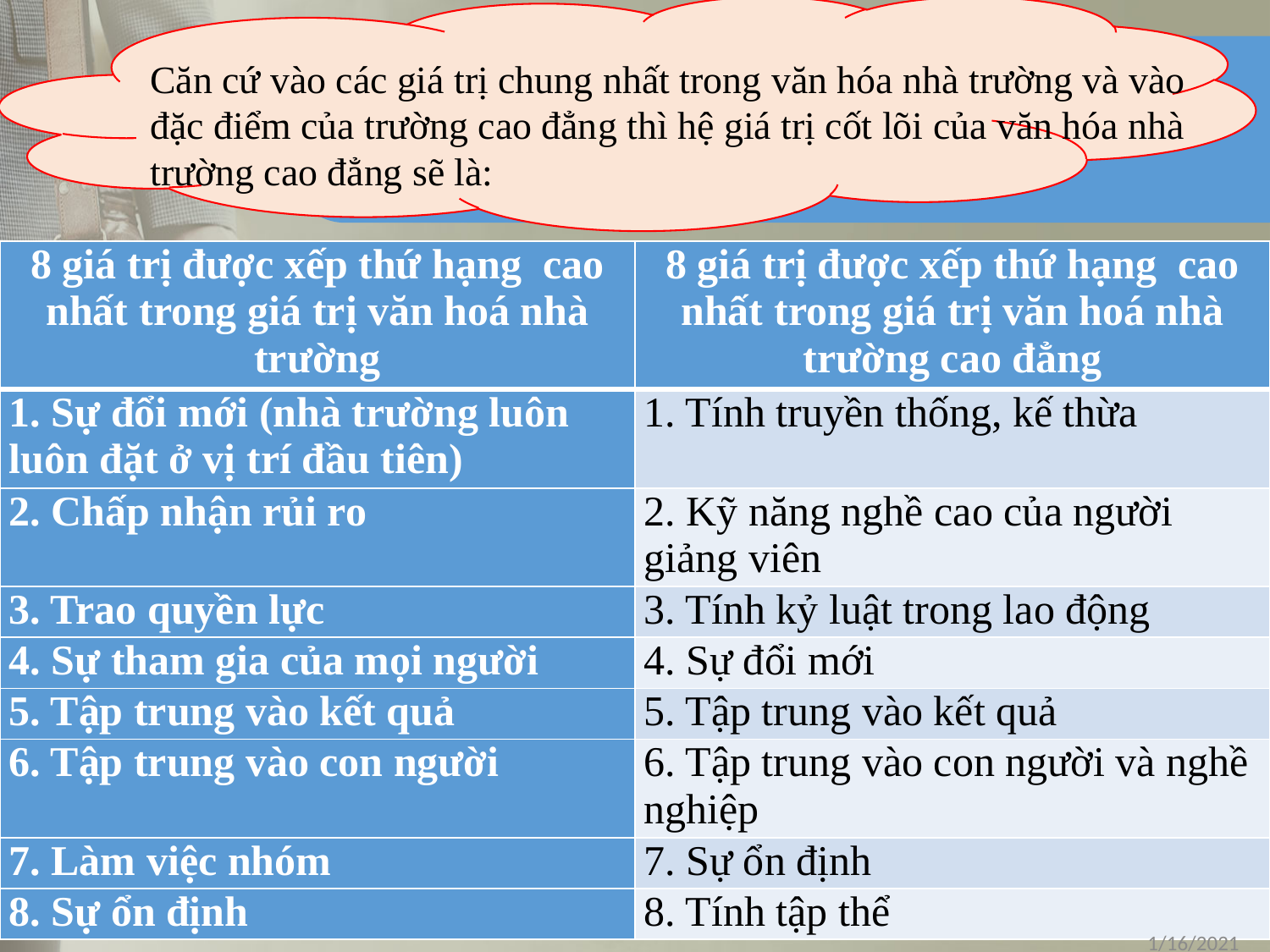

Căn cứ vào các giá trị chung nhất trong văn hóa nhà trường và vào đặc điểm của trường cao đẳng thì hệ giá trị cốt lõi của văn hóa nhà trường cao đẳng sẽ là:
| 8 giá trị được xếp thứ hạng cao nhất trong giá trị văn hoá nhà trường | 8 giá trị được xếp thứ hạng cao nhất trong giá trị văn hoá nhà trường cao đẳng |
| --- | --- |
| 1. Sự đổi mới (nhà trường luôn luôn đặt ở vị trí đầu tiên) | 1. Tính truyền thống, kế thừa |
| 2. Chấp nhận rủi ro | 2. Kỹ năng nghề cao của người giảng viên |
| 3. Trao quyền lực | 3. Tính kỷ luật trong lao động |
| 4. Sự tham gia của mọi người | 4. Sự đổi mới |
| 5. Tập trung vào kết quả | 5. Tập trung vào kết quả |
| 6. Tập trung vào con người | 6. Tập trung vào con người và nghề nghiệp |
| 7. Làm việc nhóm | 7. Sự ổn định |
| 8. Sự ổn định | 8. Tính tập thể |
1/16/2021